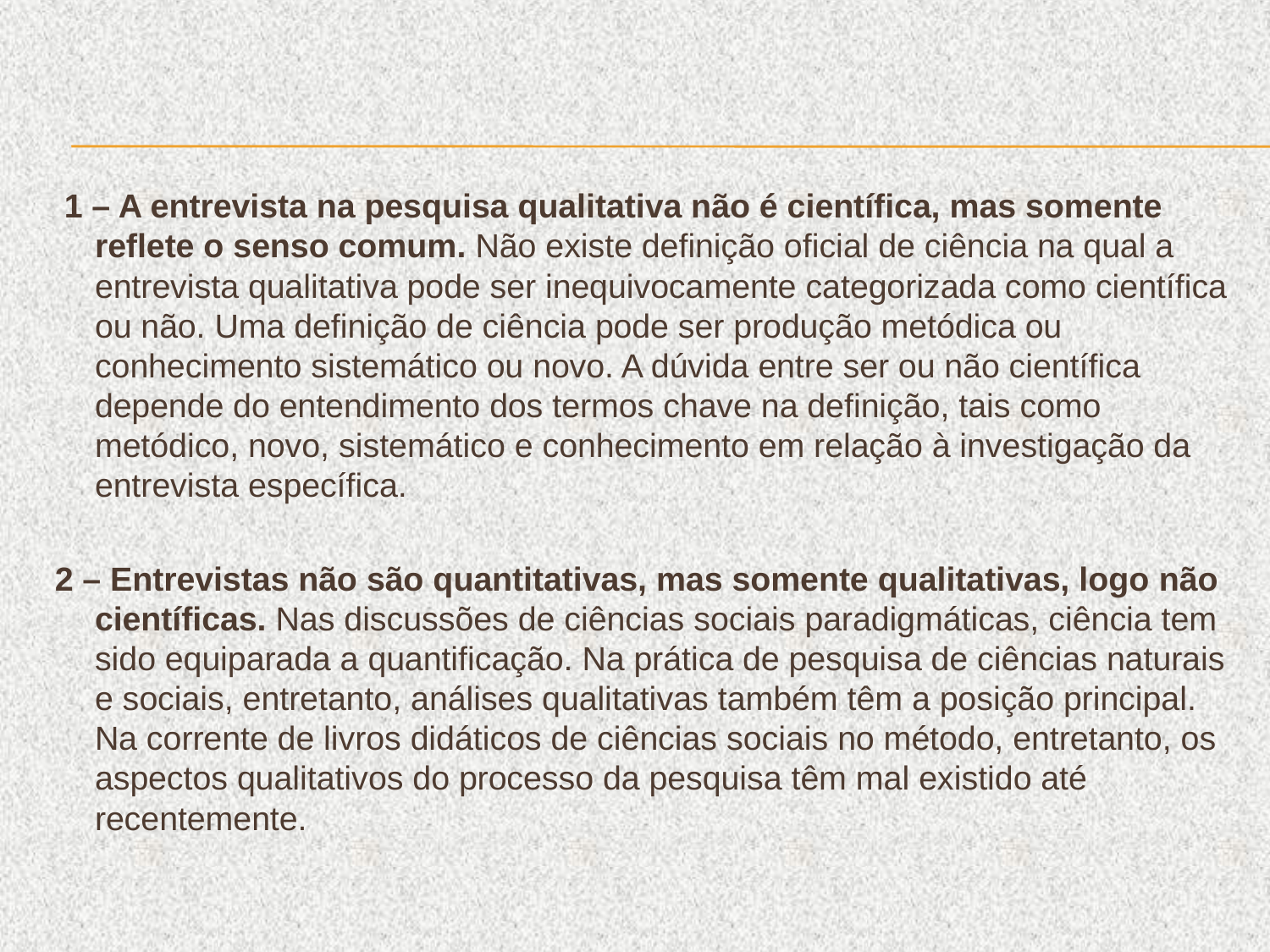

1 – A entrevista na pesquisa qualitativa não é científica, mas somente reflete o senso comum. Não existe definição oficial de ciência na qual a entrevista qualitativa pode ser inequivocamente categorizada como científica ou não. Uma definição de ciência pode ser produção metódica ou conhecimento sistemático ou novo. A dúvida entre ser ou não científica depende do entendimento dos termos chave na definição, tais como metódico, novo, sistemático e conhecimento em relação à investigação da entrevista específica.

2 – Entrevistas não são quantitativas, mas somente qualitativas, logo não científicas. Nas discussões de ciências sociais paradigmáticas, ciência tem sido equiparada a quantificação. Na prática de pesquisa de ciências naturais e sociais, entretanto, análises qualitativas também têm a posição principal. Na corrente de livros didáticos de ciências sociais no método, entretanto, os aspectos qualitativos do processo da pesquisa têm mal existido até recentemente.